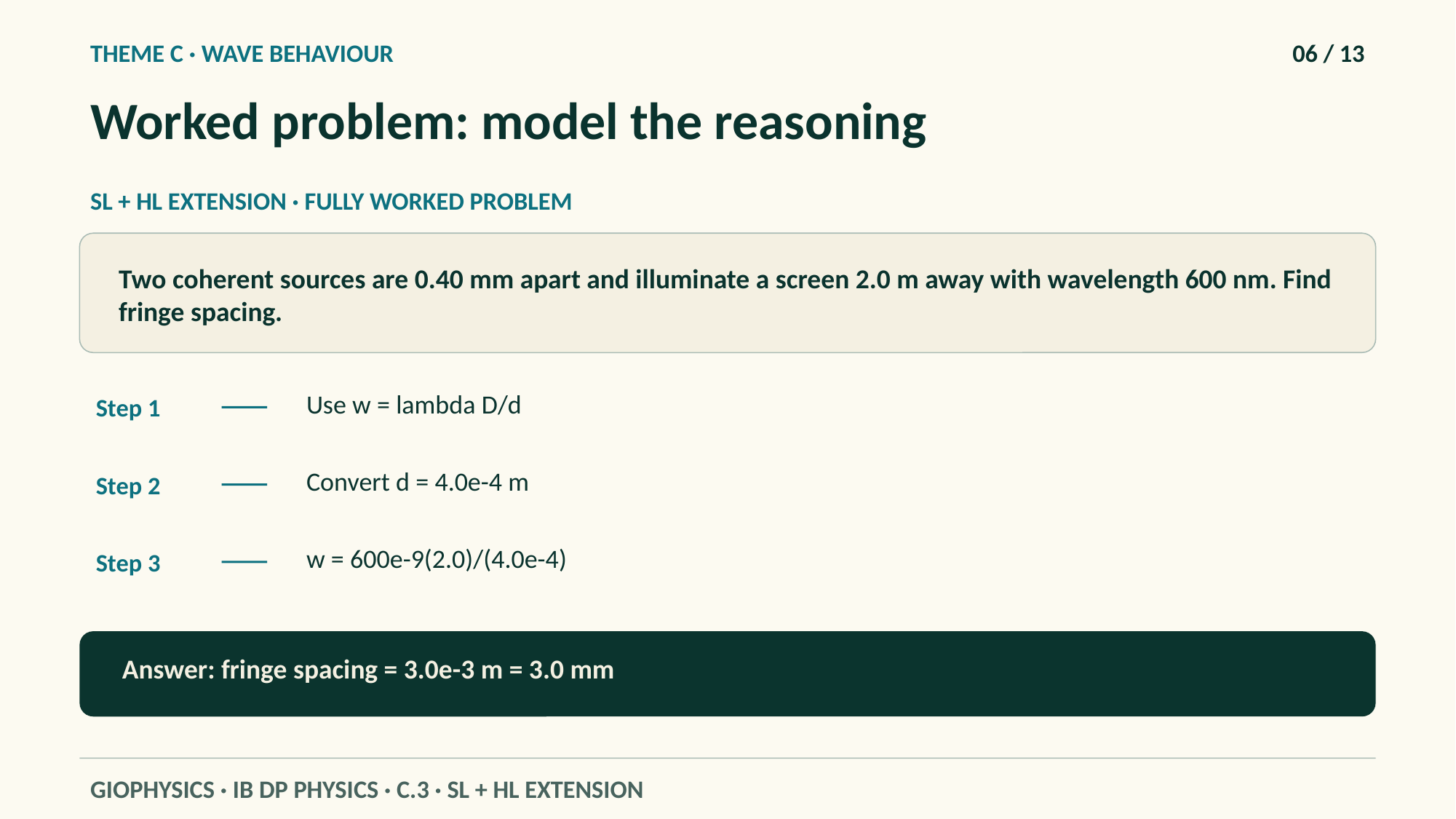

THEME C · WAVE BEHAVIOUR
06 / 13
Worked problem: model the reasoning
SL + HL EXTENSION · FULLY WORKED PROBLEM

Two coherent sources are 0.40 mm apart and illuminate a screen 2.0 m away with wavelength 600 nm. Find fringe spacing.
Use w = lambda D/d
Step 1

Convert d = 4.0e-4 m
Step 2

w = 600e-9(2.0)/(4.0e-4)
Step 3

Answer: fringe spacing = 3.0e-3 m = 3.0 mm

GIOPHYSICS · IB DP PHYSICS · C.3 · SL + HL EXTENSION